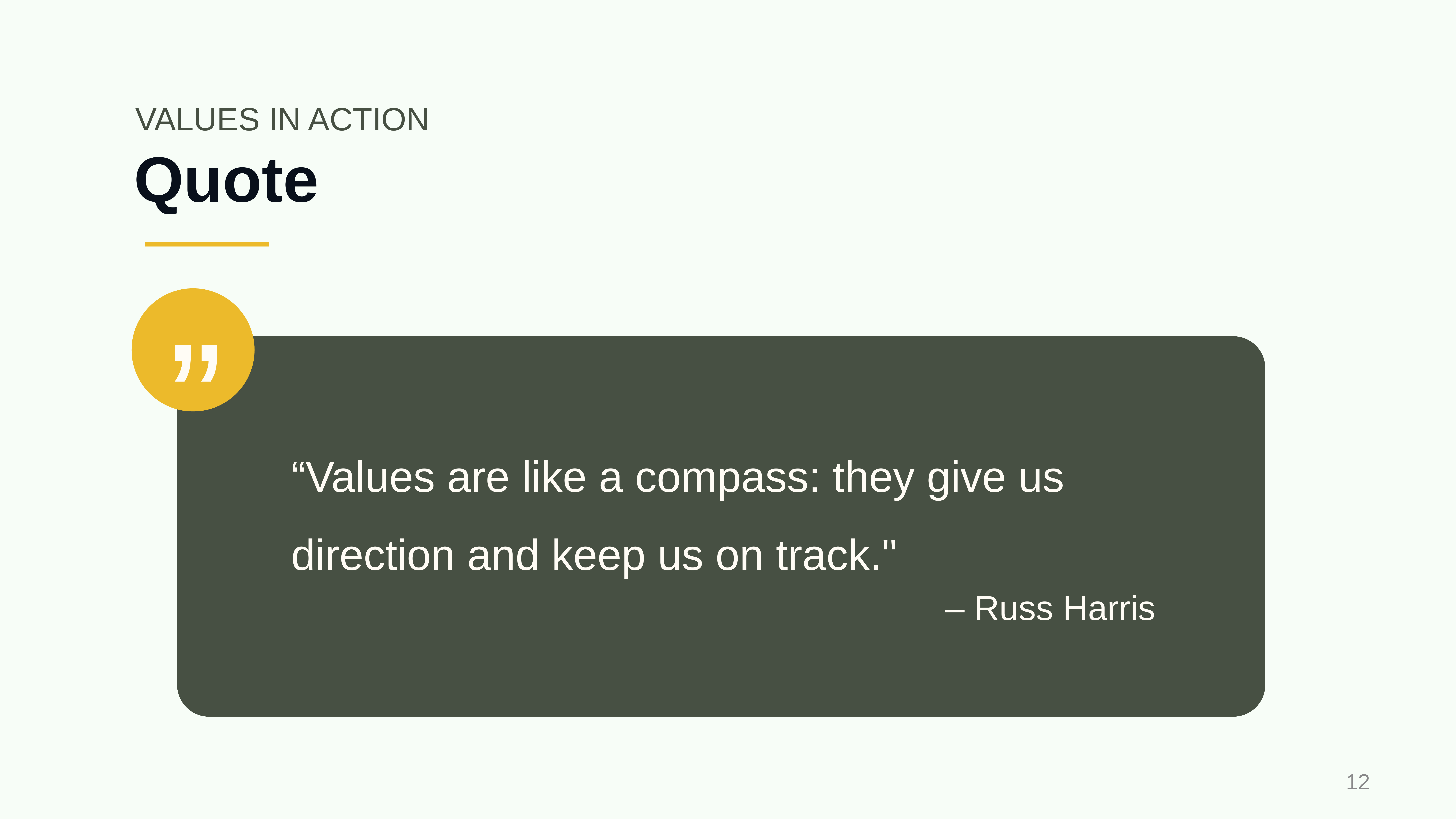

VALUES IN ACTION
# Quote

”

“Values are like a compass: they give us direction and keep us on track."
– Russ Harris
12